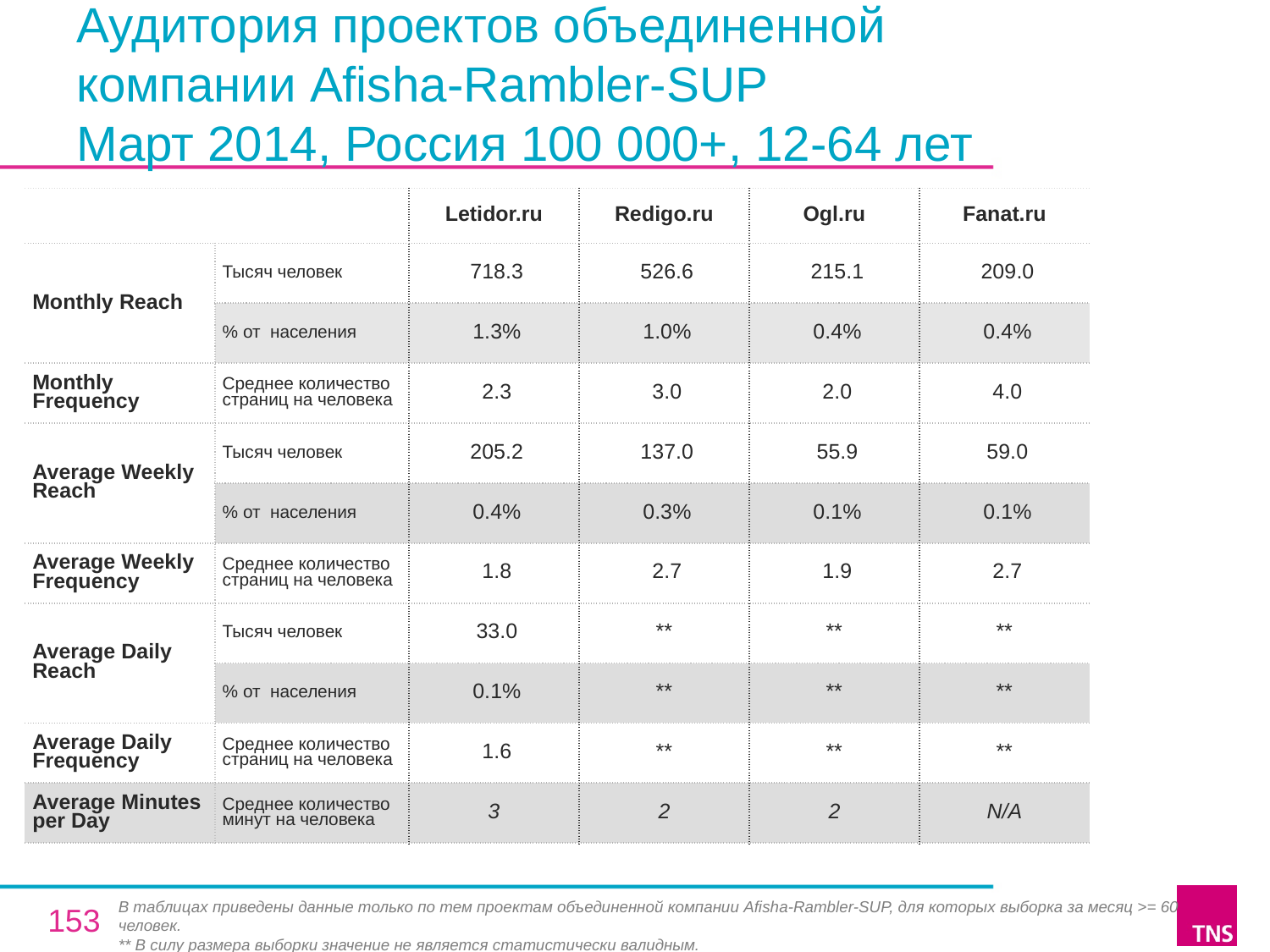

# Аудитория проектов объединенной
компании Afisha-Rambler-SUP
Март 2014, Россия 100 000+, 12-64 лет
|  |  | Letidor.ru | Redigo.ru | Ogl.ru | Fanat.ru |
| --- | --- | --- | --- | --- | --- |
| Monthly Reach | Тысяч человек | 718.3 | 526.6 | 215.1 | 209.0 |
|  | % от населения | 1.3% | 1.0% | 0.4% | 0.4% |
| Monthly Frequency | Среднее количество страниц на человека | 2.3 | 3.0 | 2.0 | 4.0 |
| Average Weekly Reach | Тысяч человек | 205.2 | 137.0 | 55.9 | 59.0 |
|  | % от населения | 0.4% | 0.3% | 0.1% | 0.1% |
| Average Weekly Frequency | Среднее количество страниц на человека | 1.8 | 2.7 | 1.9 | 2.7 |
| Average Daily Reach | Тысяч человек | 33.0 | \*\* | \*\* | \*\* |
|  | % от населения | 0.1% | \*\* | \*\* | \*\* |
| Average Daily Frequency | Среднее количество страниц на человека | 1.6 | \*\* | \*\* | \*\* |
| Average Minutes per Day | Среднее количество минут на человека | 3 | 2 | 2 | N/A |
В таблицах приведены данные только по тем проектам объединенной компании Afisha-Rambler-SUP, для которых выборка за месяц >= 60 человек.
** В силу размера выборки значение не является статистически валидным.
153